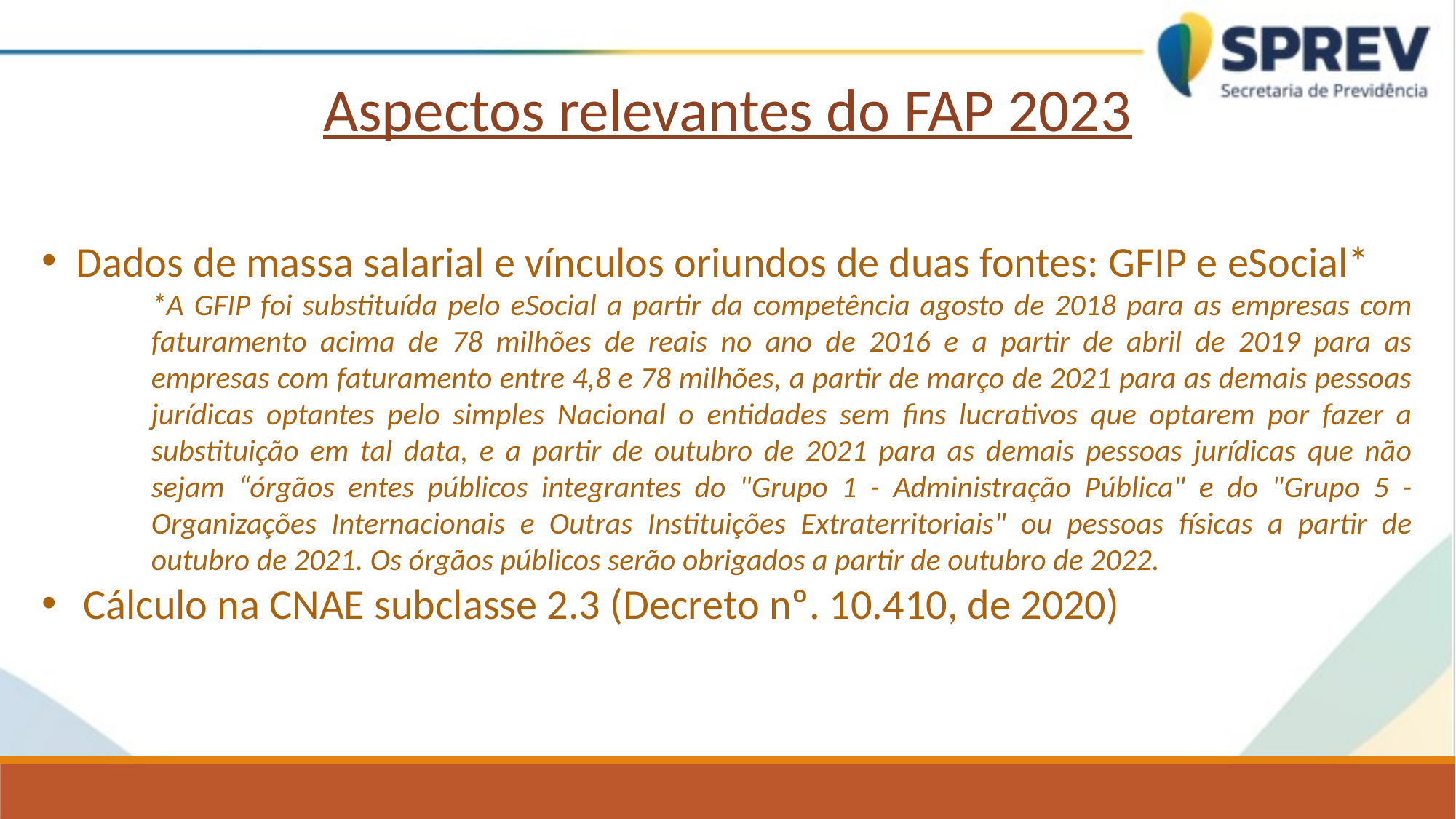

Aspectos relevantes do FAP 2023
Dados de massa salarial e vínculos oriundos de duas fontes: GFIP e eSocial*
*A GFIP foi substituída pelo eSocial a partir da competência agosto de 2018 para as empresas com faturamento acima de 78 milhões de reais no ano de 2016 e a partir de abril de 2019 para as empresas com faturamento entre 4,8 e 78 milhões, a partir de março de 2021 para as demais pessoas jurídicas optantes pelo simples Nacional o entidades sem fins lucrativos que optarem por fazer a substituição em tal data, e a partir de outubro de 2021 para as demais pessoas jurídicas que não sejam “órgãos entes públicos integrantes do "Grupo 1 - Administração Pública" e do "Grupo 5 - Organizações Internacionais e Outras Instituições Extraterritoriais" ou pessoas físicas a partir de outubro de 2021. Os órgãos públicos serão obrigados a partir de outubro de 2022.
Cálculo na CNAE subclasse 2.3 (Decreto nº. 10.410, de 2020)